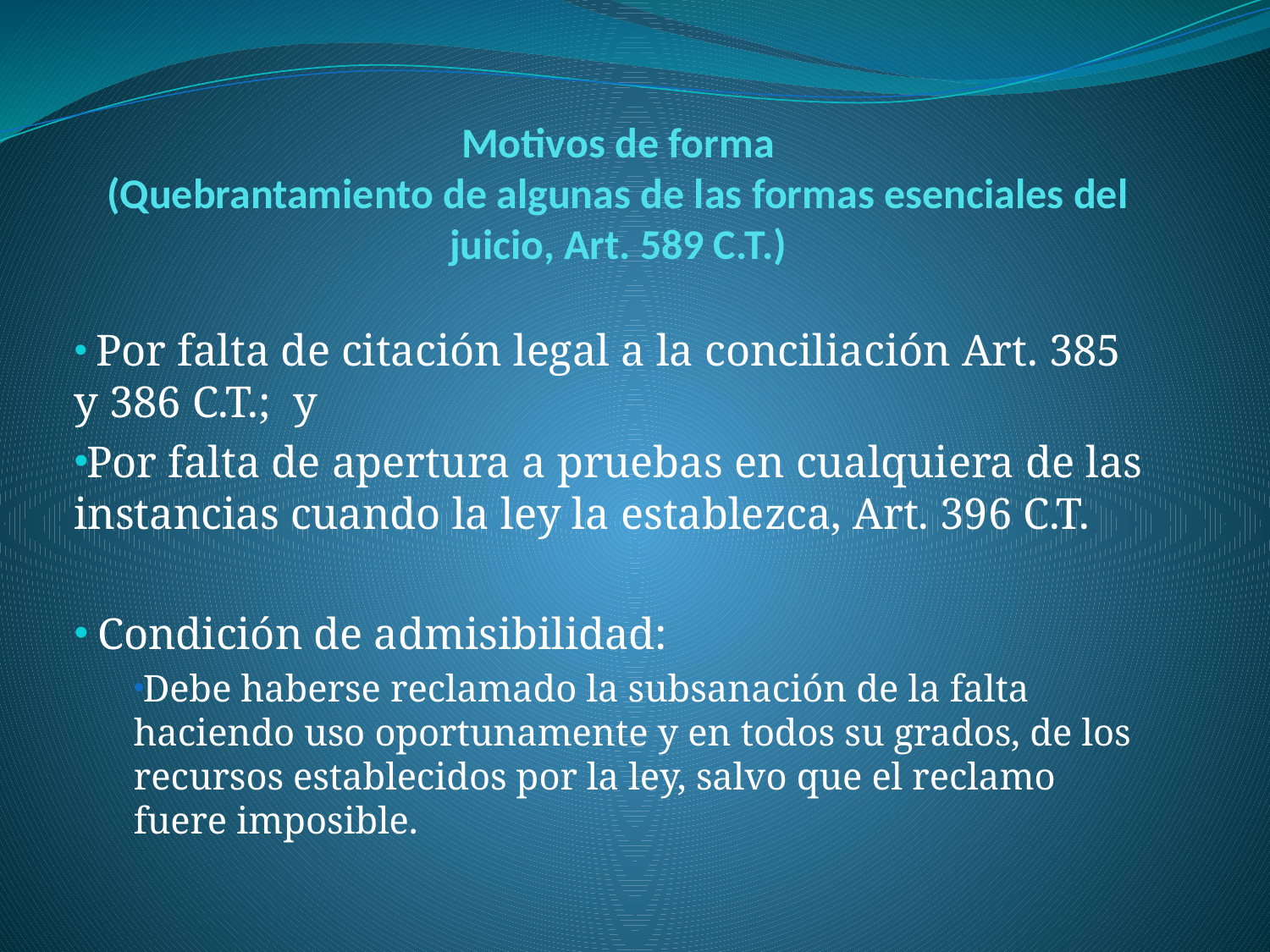

# Motivos de forma (Quebrantamiento de algunas de las formas esenciales del juicio, Art. 589 C.T.)
 Por falta de citación legal a la conciliación Art. 385  y 386 C.T.;  y
Por falta de apertura a pruebas en cualquiera de las instancias cuando la ley la establezca, Art. 396 C.T.

 Condición de admisibilidad:
Debe haberse reclamado la subsanación de la falta haciendo uso oportunamente y en todos su grados, de los recursos establecidos por la ley, salvo que el reclamo fuere imposible.